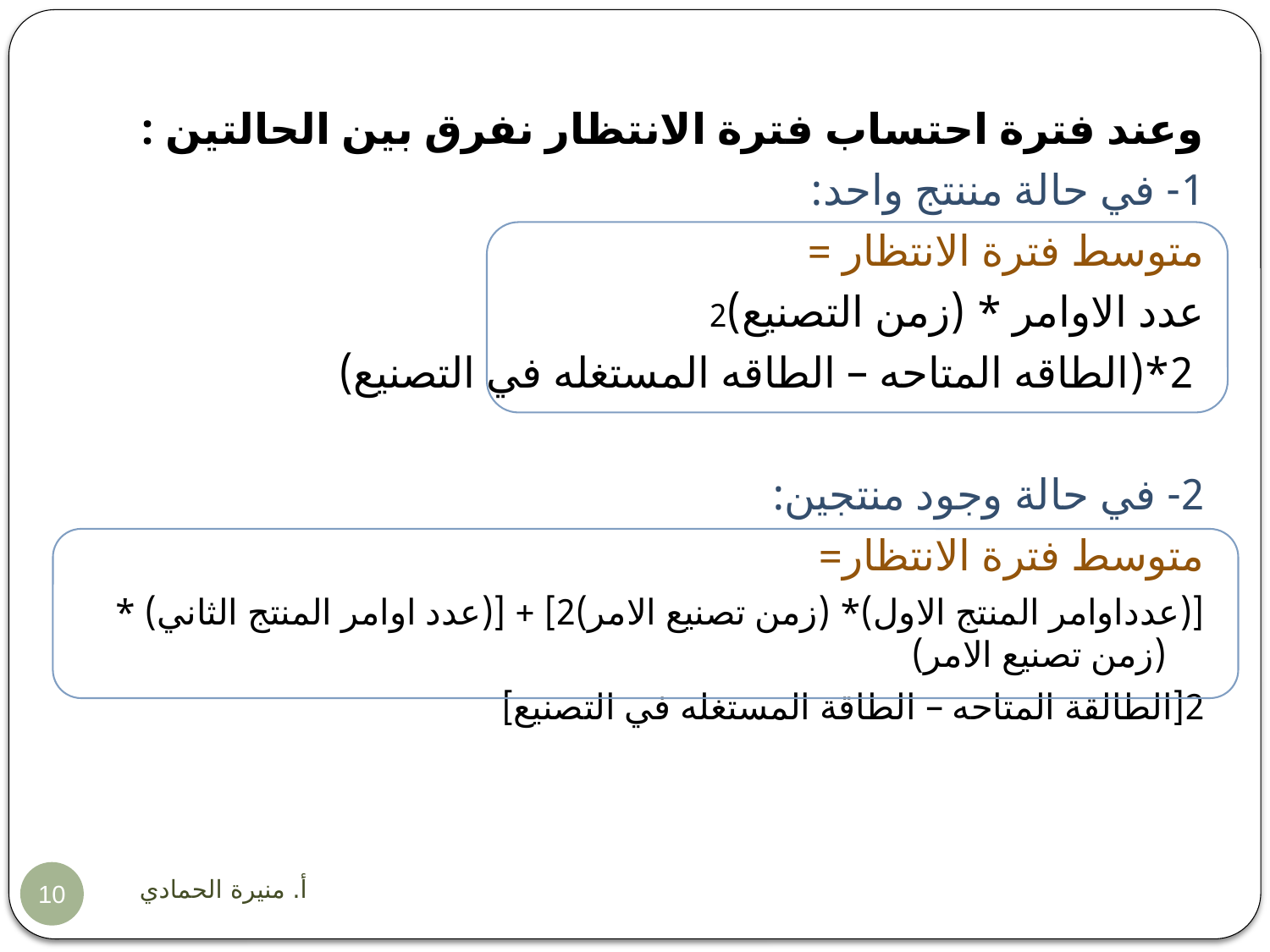

وعند فترة احتساب فترة الانتظار نفرق بين الحالتين :
1- في حالة مننتج واحد:
متوسط فترة الانتظار =
عدد الاوامر * (زمن التصنيع)2
 2*(الطاقه المتاحه – الطاقه المستغله في التصنيع)

2- في حالة وجود منتجين:
متوسط فترة الانتظار=
[(عدداوامر المنتج الاول)* (زمن تصنيع الامر)2] + [(عدد اوامر المنتج الثاني) * (زمن تصنيع الامر)
2[الطالقة المتاحه – الطاقة المستغله في التصنيع]

أ. منيرة الحمادي
10